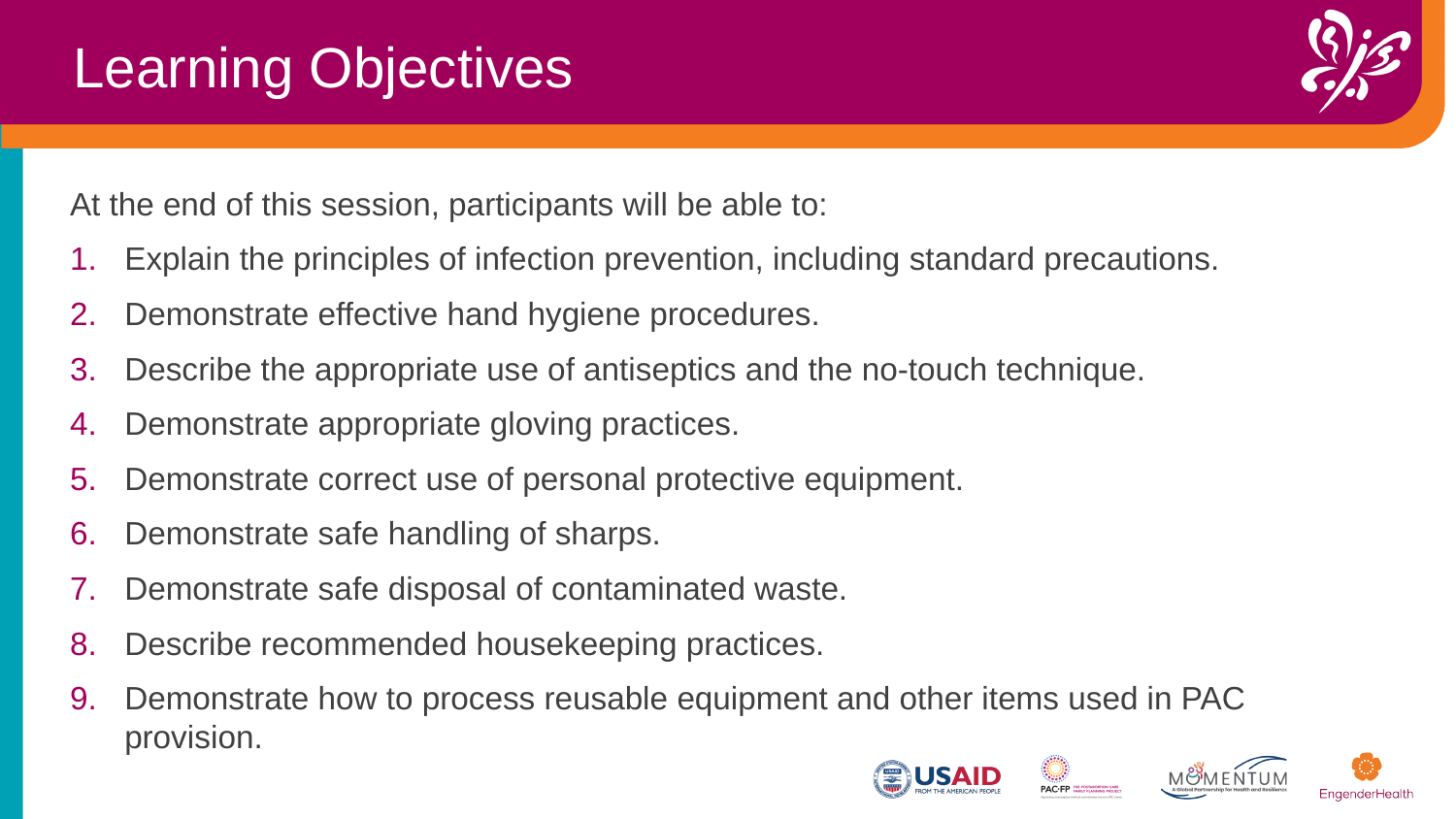

Learning Objectives
At the end of this session, participants will be able to:​
Explain the principles of infection prevention, including standard precautions.
Demonstrate effective hand hygiene procedures.
Describe the appropriate use of antiseptics and the no-touch technique.
Demonstrate appropriate gloving practices.
Demonstrate correct use of personal protective equipment.
Demonstrate safe handling of sharps.
Demonstrate safe disposal of contaminated waste.
Describe recommended housekeeping practices.
Demonstrate how to process reusable equipment and other items used in PAC provision.